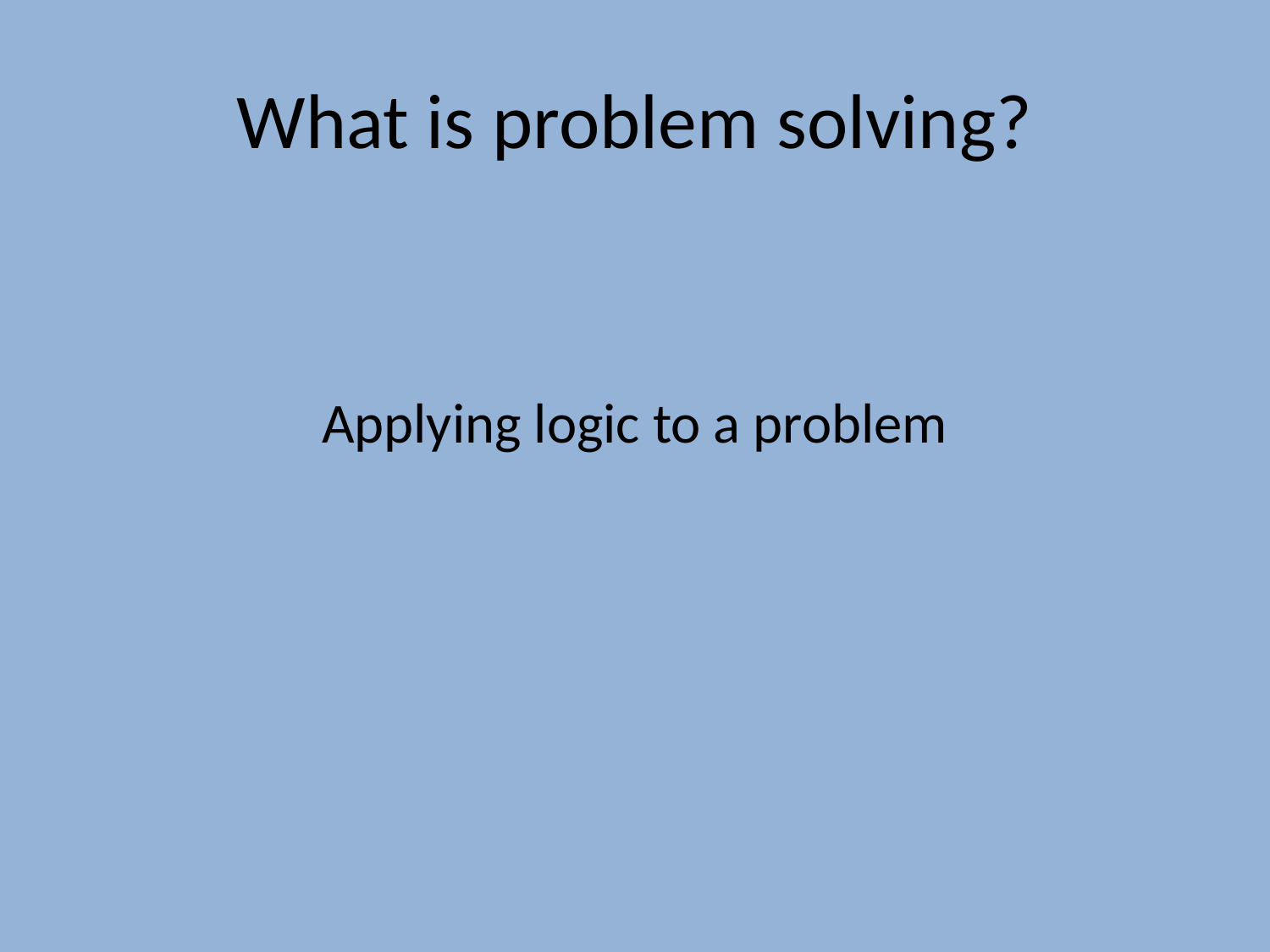

# What is problem solving?

Applying logic to a problem